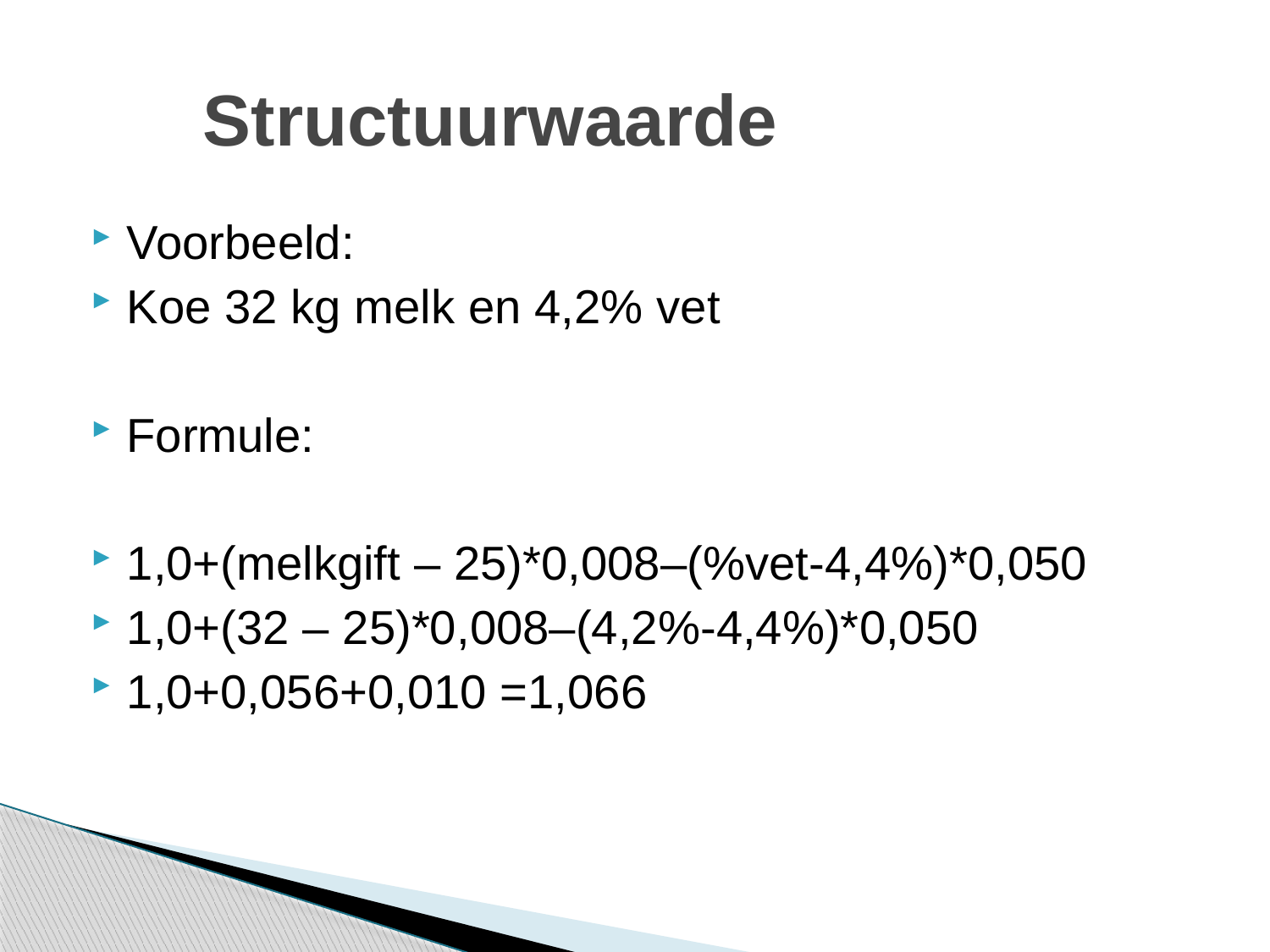

# Structuurwaarde
Voorbeeld:
Koe 32 kg melk en 4,2% vet

Formule:

1,0+(melkgift – 25)*0,008–(%vet-4,4%)*0,050
1,0+(32 – 25)*0,008–(4,2%-4,4%)*0,050
1,0+0,056+0,010 =1,066